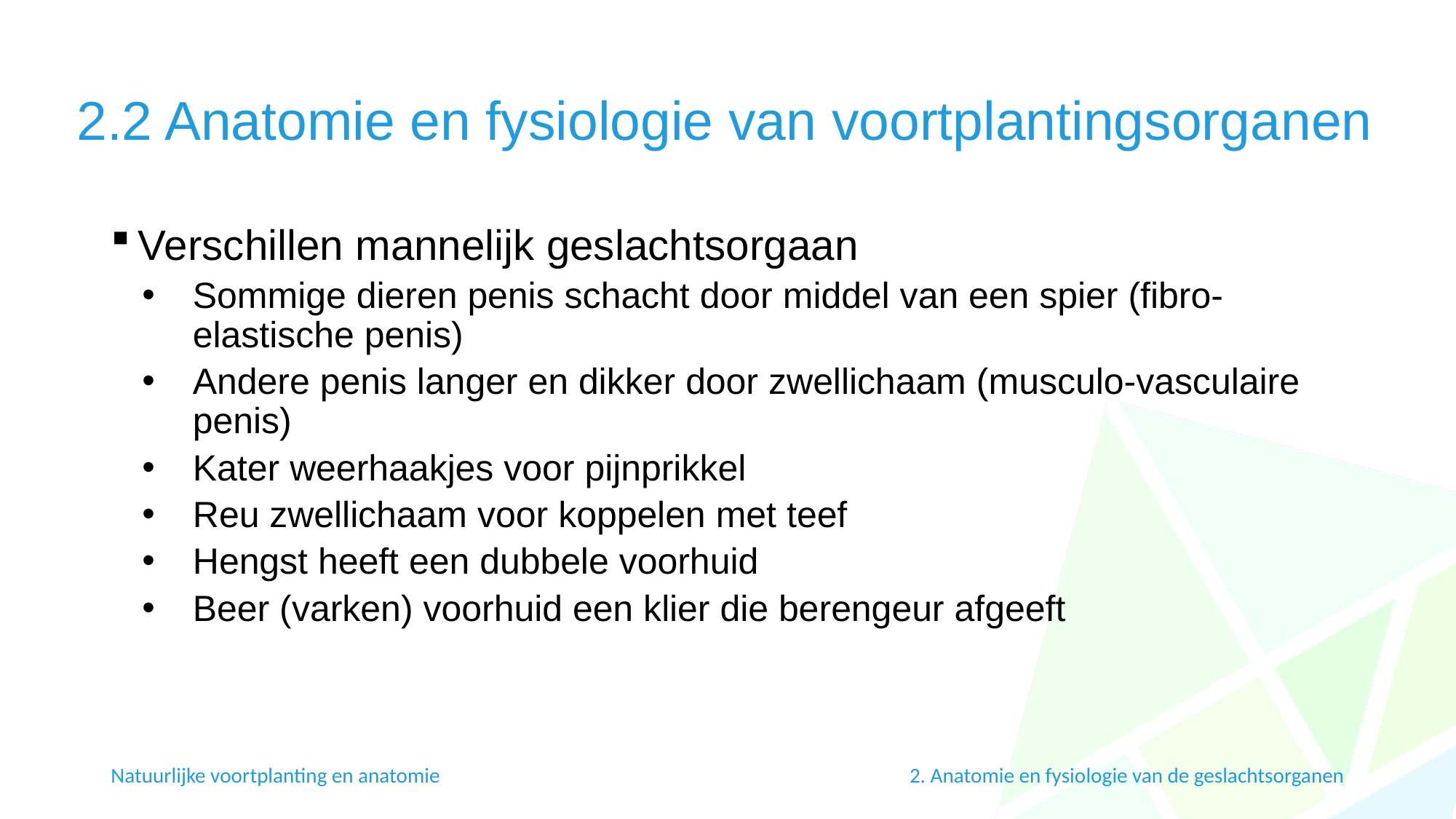

# 2.2 Anatomie en fysiologie van voortplantingsorganen
Verschillen mannelijk geslachtsorgaan
Sommige dieren penis schacht door middel van een spier (fibro-elastische penis)
Andere penis langer en dikker door zwellichaam (musculo-vasculaire penis)
Kater weerhaakjes voor pijnprikkel
Reu zwellichaam voor koppelen met teef
Hengst heeft een dubbele voorhuid
Beer (varken) voorhuid een klier die berengeur afgeeft

Natuurlijke voortplanting en anatomie
2. Anatomie en fysiologie van de geslachtsorganen